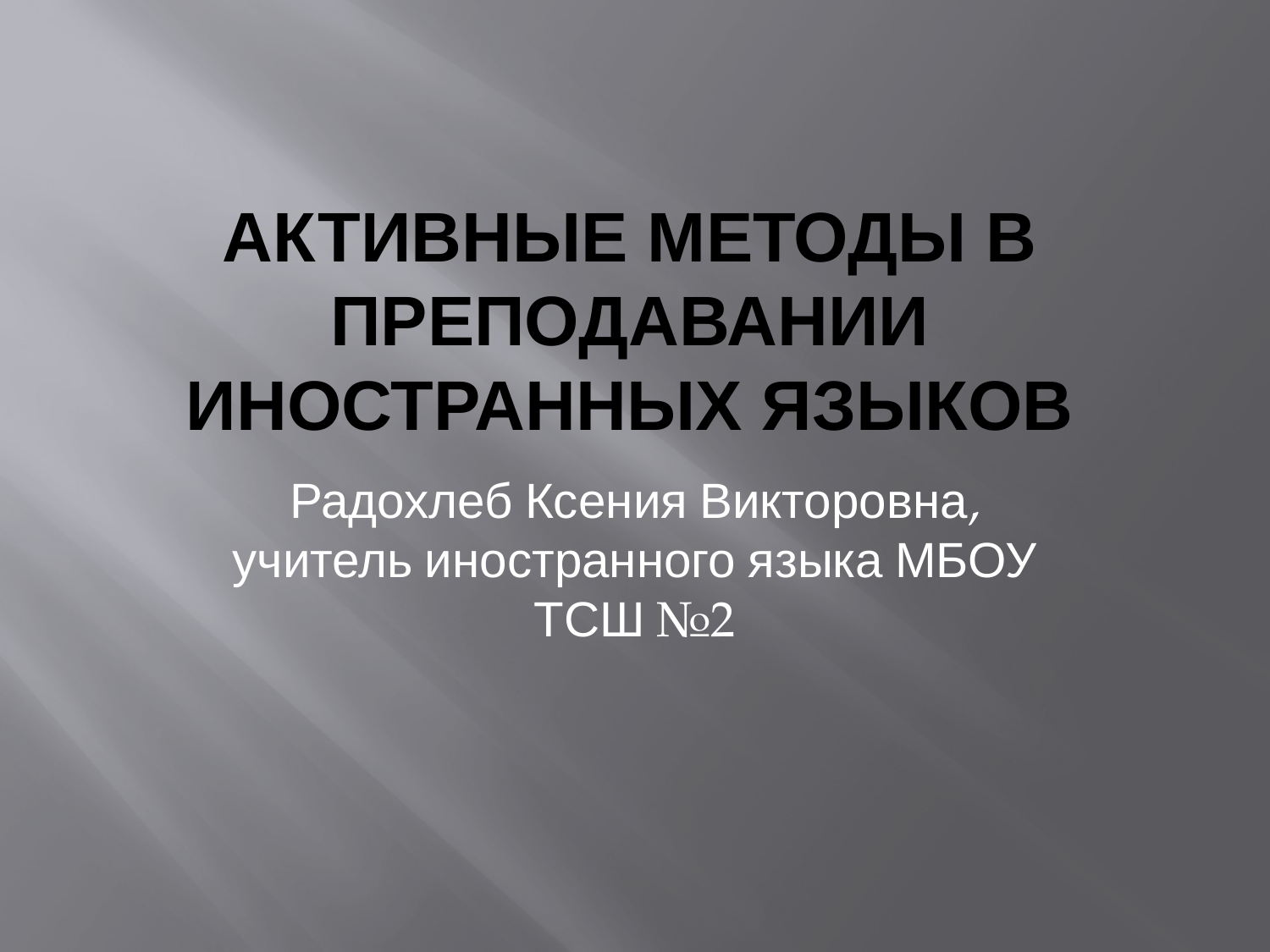

# Активные методы в преподавании иностранных языков
Радохлеб Ксения Викторовна, учитель иностранного языка МБОУ ТСШ №2